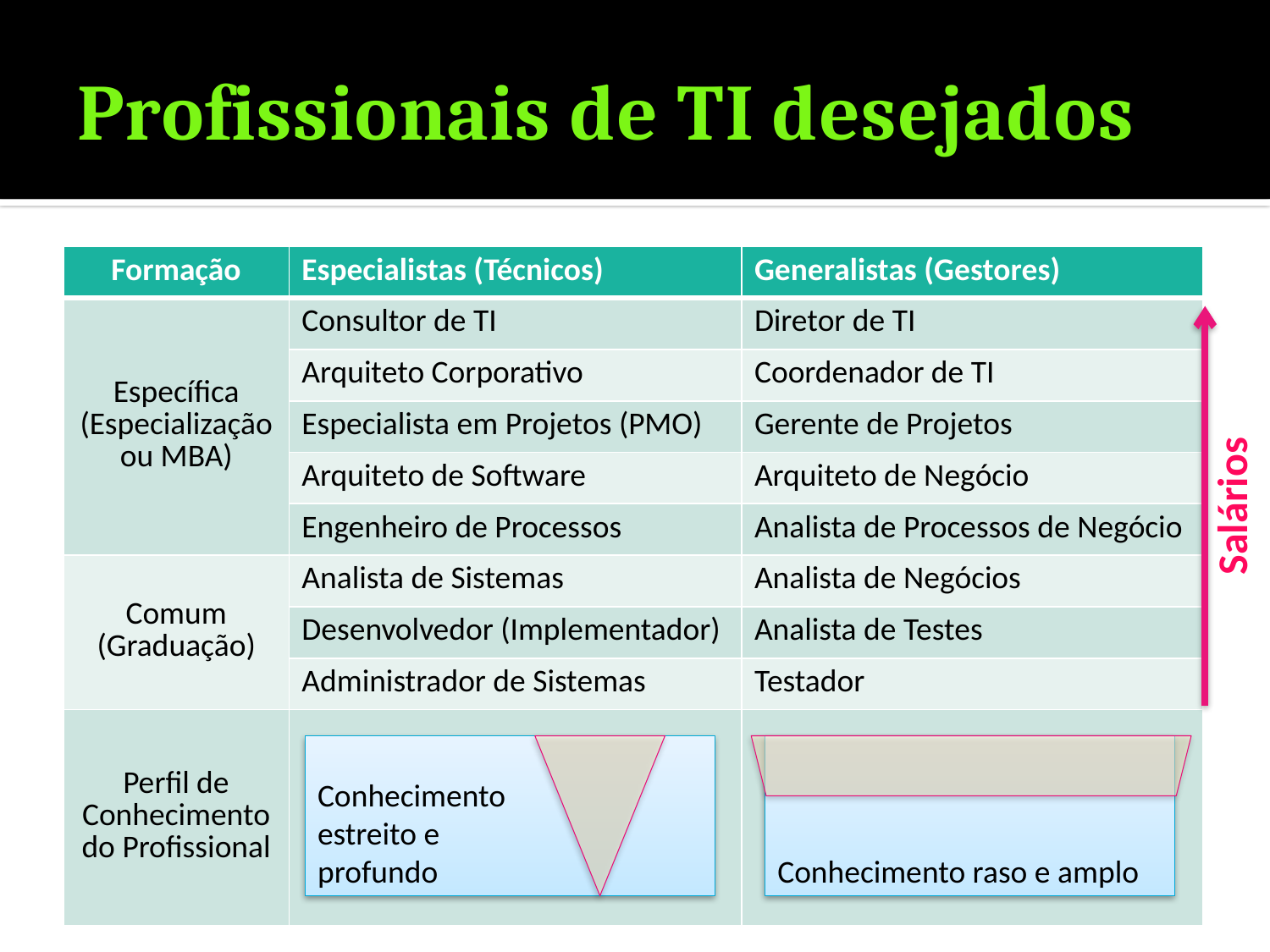

# Profissionais de TI desejados
| Formação | Especialistas (Técnicos) | Generalistas (Gestores) |
| --- | --- | --- |
| Específica (Especialização ou MBA) | Consultor de TI | Diretor de TI |
|  | Arquiteto Corporativo | Coordenador de TI |
|  | Especialista em Projetos (PMO) | Gerente de Projetos |
|  | Arquiteto de Software | Arquiteto de Negócio |
|  | Engenheiro de Processos | Analista de Processos de Negócio |
| Comum (Graduação) | Analista de Sistemas | Analista de Negócios |
|  | Desenvolvedor (Implementador) | Analista de Testes |
|  | Administrador de Sistemas | Testador |
| Perfil de Conhecimento do Profissional |  |  |
Salários
Conhecimento
estreito e
profundo

Conhecimento raso e amplo